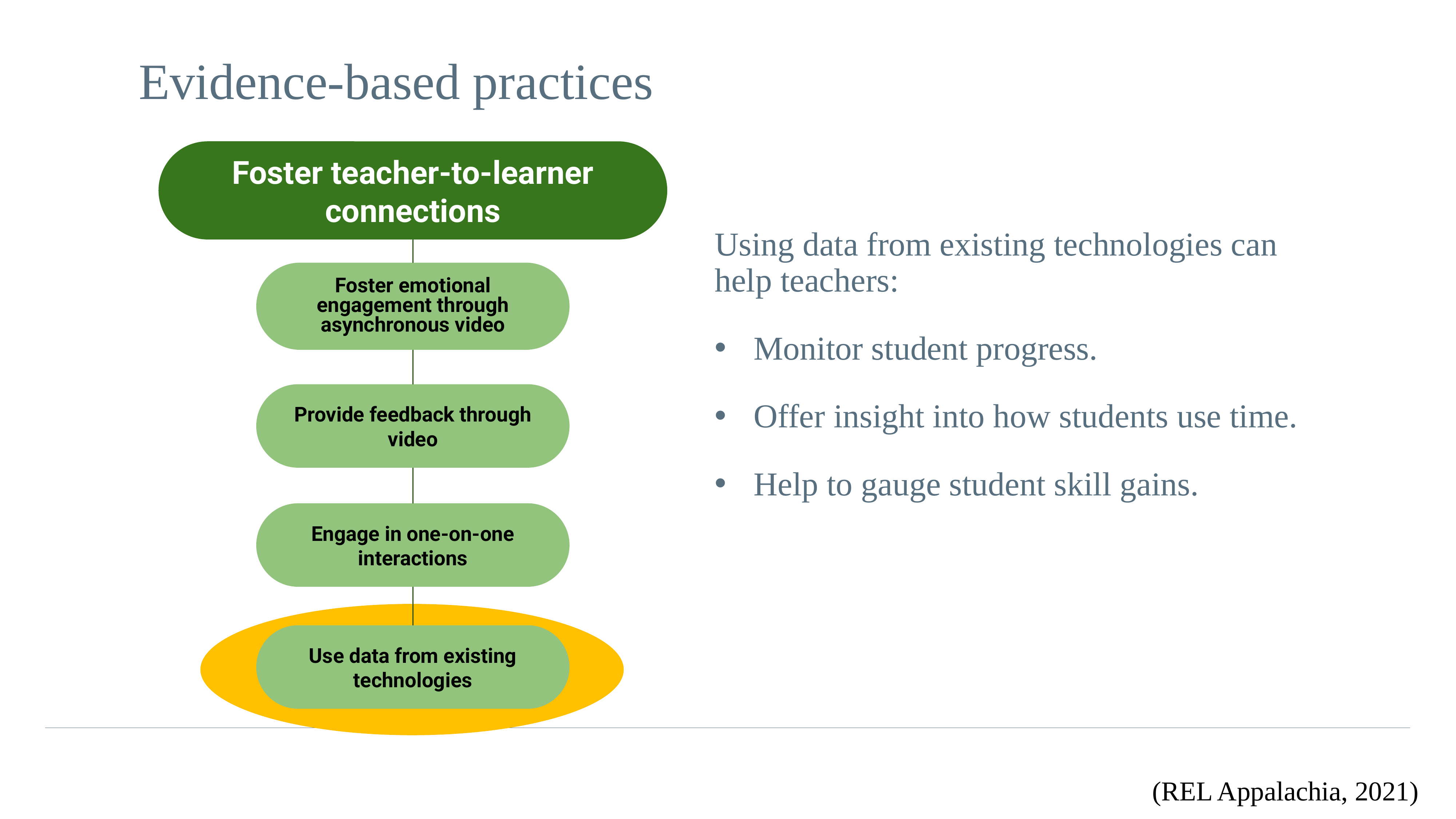

# Evidence-based practices-4
Foster teacher-to-learner connections
Using data from existing technologies can help teachers:
Monitor student progress.
Offer insight into how students use time.
Help to gauge student skill gains.
Foster emotional engagement through asynchronous video
Provide feedback through video
Engage in one-on-one interactions

Use data from existing technologies
(REL Appalachia, 2021)